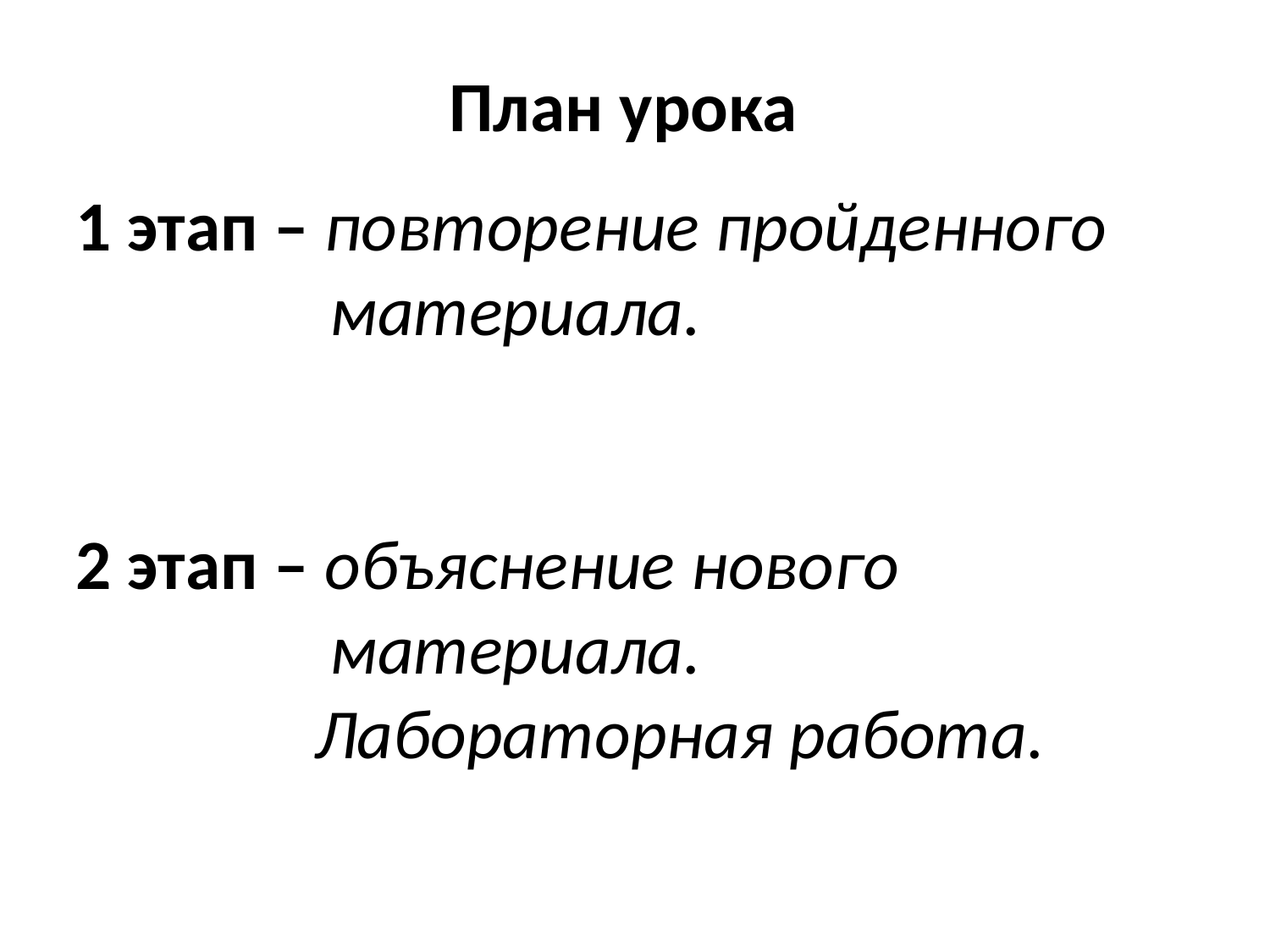

План урока
1 этап – повторение пройденного
                материала.

2 этап – объяснение нового
                материала.
               Лабораторная работа.